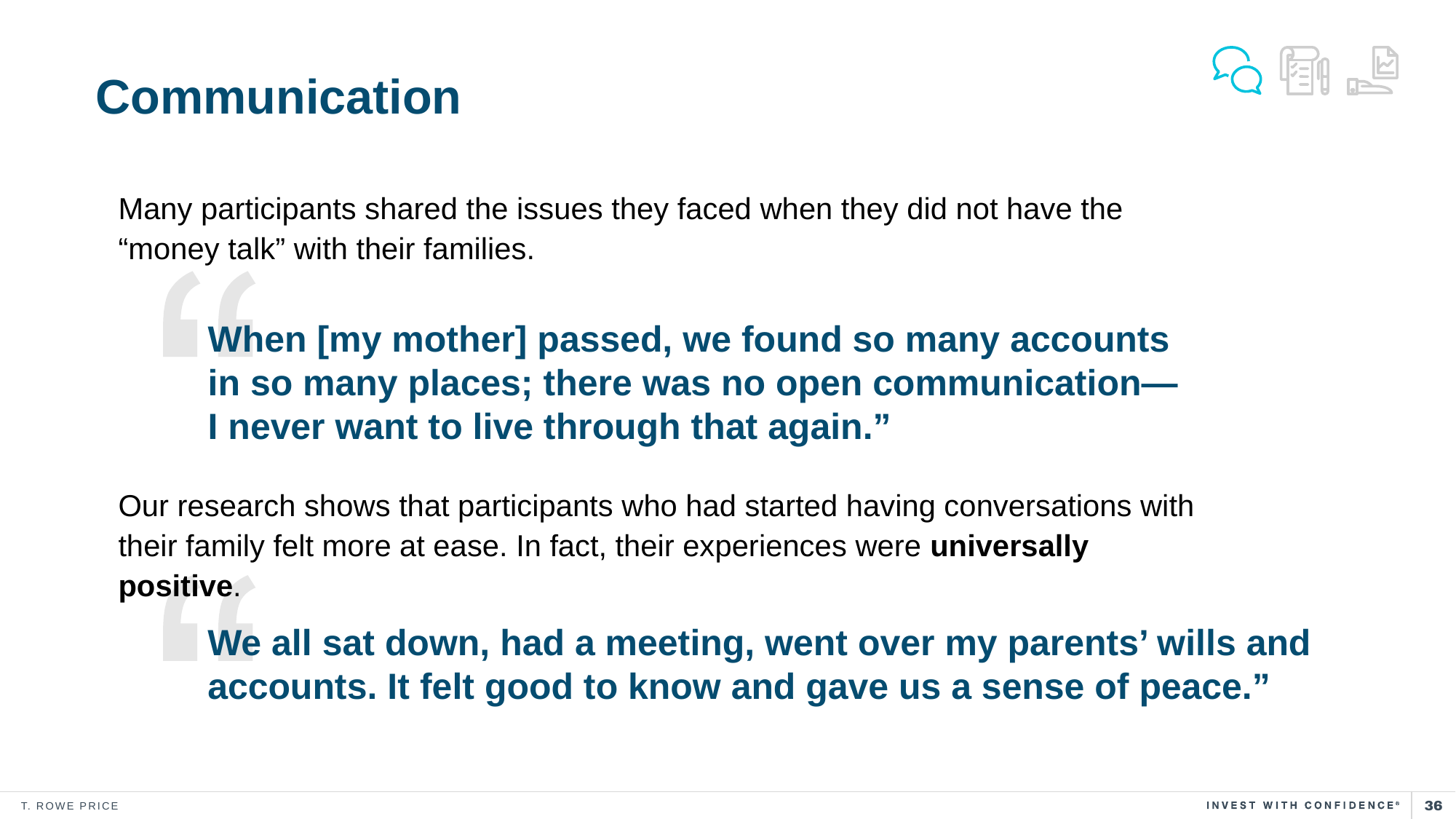

# Communication

Many participants shared the issues they faced when they did not have the “money talk” with their families.

When [my mother] passed, we found so many accounts in so many places; there was no open communication—
I never want to live through that again.”
Our research shows that participants who had started having conversations with their family felt more at ease. In fact, their experiences were universally positive.

We all sat down, had a meeting, went over my parents’ wills and accounts. It felt good to know and gave us a sense of peace.”